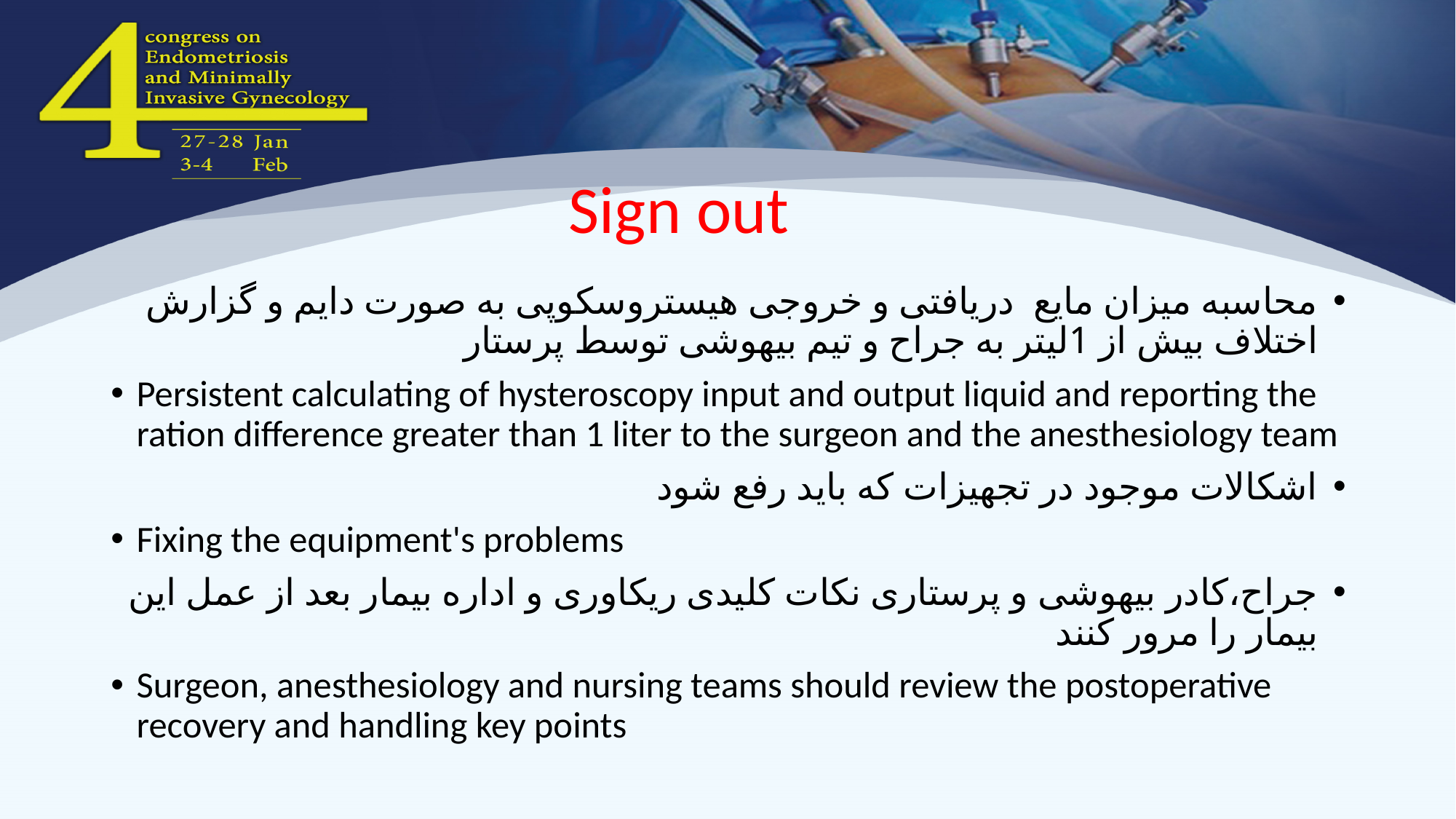

# Sign out
محاسبه میزان مایع  دریافتی و خروجی هیستروسکوپی به صورت دایم و گزارش اختلاف بیش از 1لیتر به جراح و تیم بیهوشی توسط پرستار
Persistent calculating of hysteroscopy input and output liquid and reporting the ration difference greater than 1 liter to the surgeon and the anesthesiology team
اشکالات موجود در تجهیزات که باید رفع شود
Fixing the equipment's problems
جراح،کادر بیهوشی و پرستاری نکات کلیدی ریکاوری و اداره بیمار بعد از عمل این بیمار را مرور کنند
Surgeon, anesthesiology and nursing teams should review the postoperative recovery and handling key points